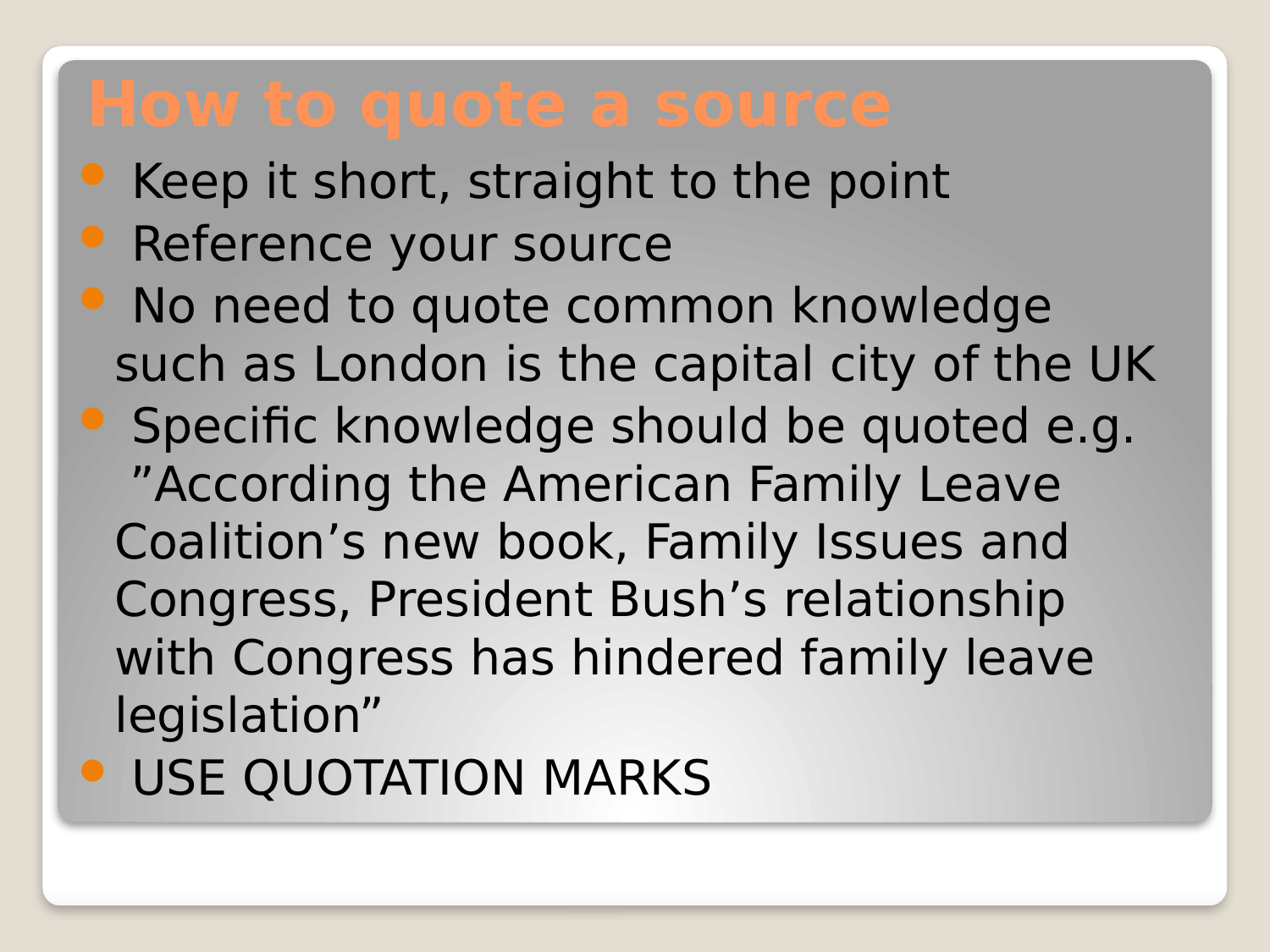

# How to quote a source
 Keep it short, straight to the point
 Reference your source
 No need to quote common knowledge such as London is the capital city of the UK
 Specific knowledge should be quoted e.g.  ”According the American Family Leave Coalition’s new book, Family Issues and Congress, President Bush’s relationship with Congress has hindered family leave legislation”
 USE QUOTATION MARKS